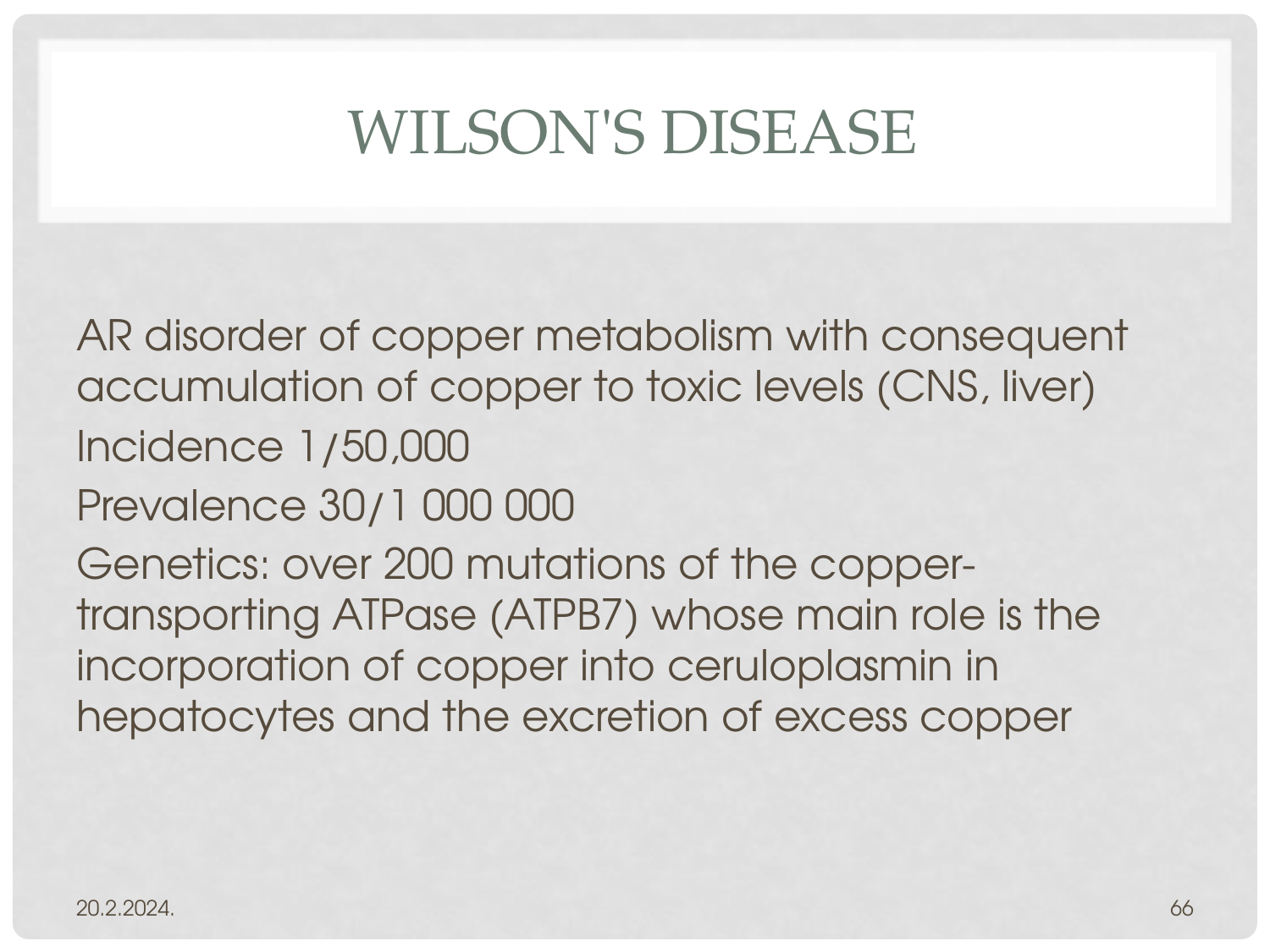

# Wilson's disease

AR disorder of copper metabolism with consequent accumulation of copper to toxic levels (CNS, liver)
Incidence 1/50,000
Prevalence 30/1 000 000
Genetics: over 200 mutations of the copper-transporting ATPase (ATPB7) whose main role is the incorporation of copper into ceruloplasmin in hepatocytes and the excretion of excess copper
20.2.2024.
66